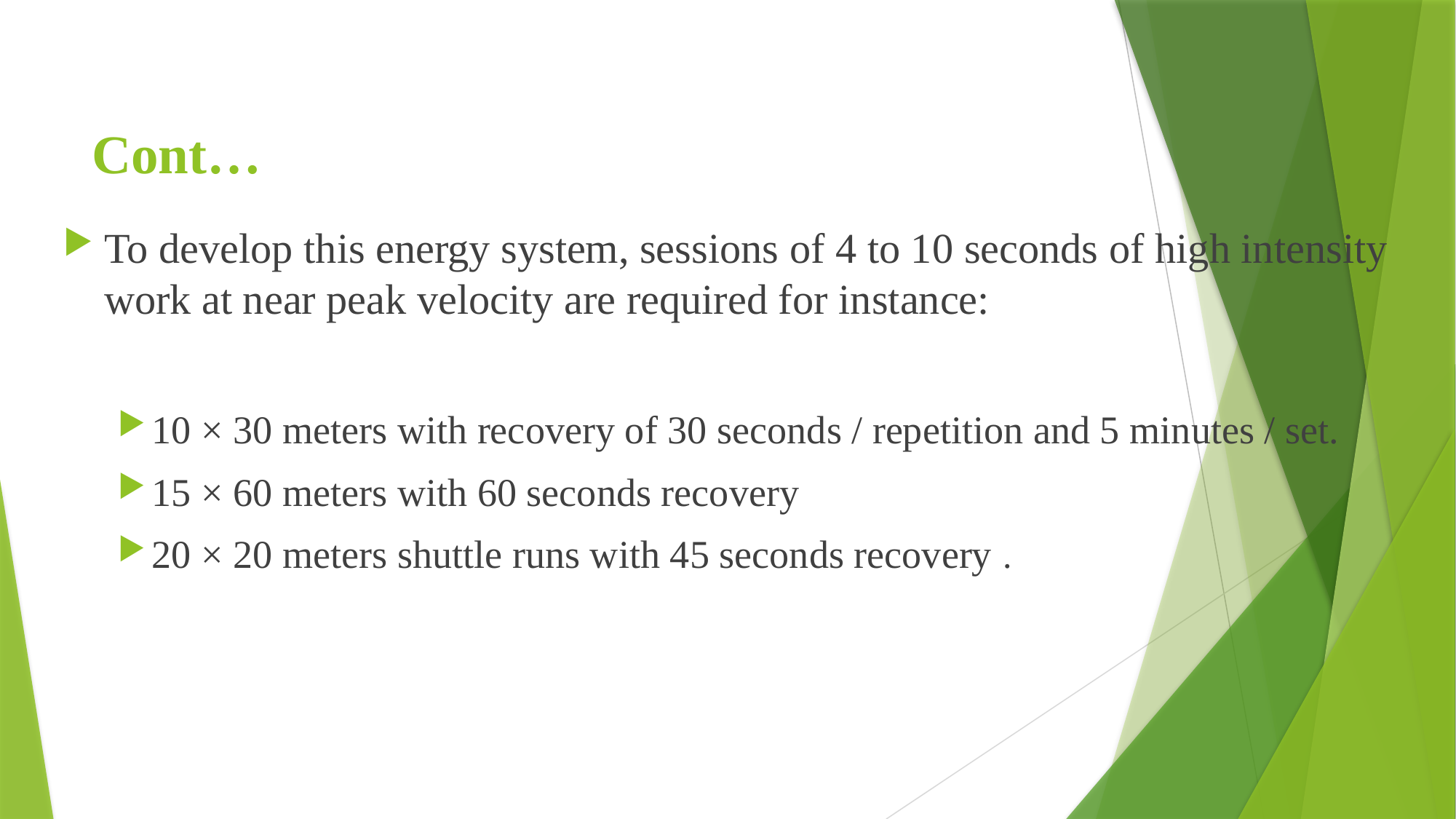

# Cont…
To develop this energy system, sessions of 4 to 10 seconds of high intensity work at near peak velocity are required for instance:

10 × 30 meters with recovery of 30 seconds / repetition and 5 minutes / set.
15 × 60 meters with 60 seconds recovery
20 × 20 meters shuttle runs with 45 seconds recovery .